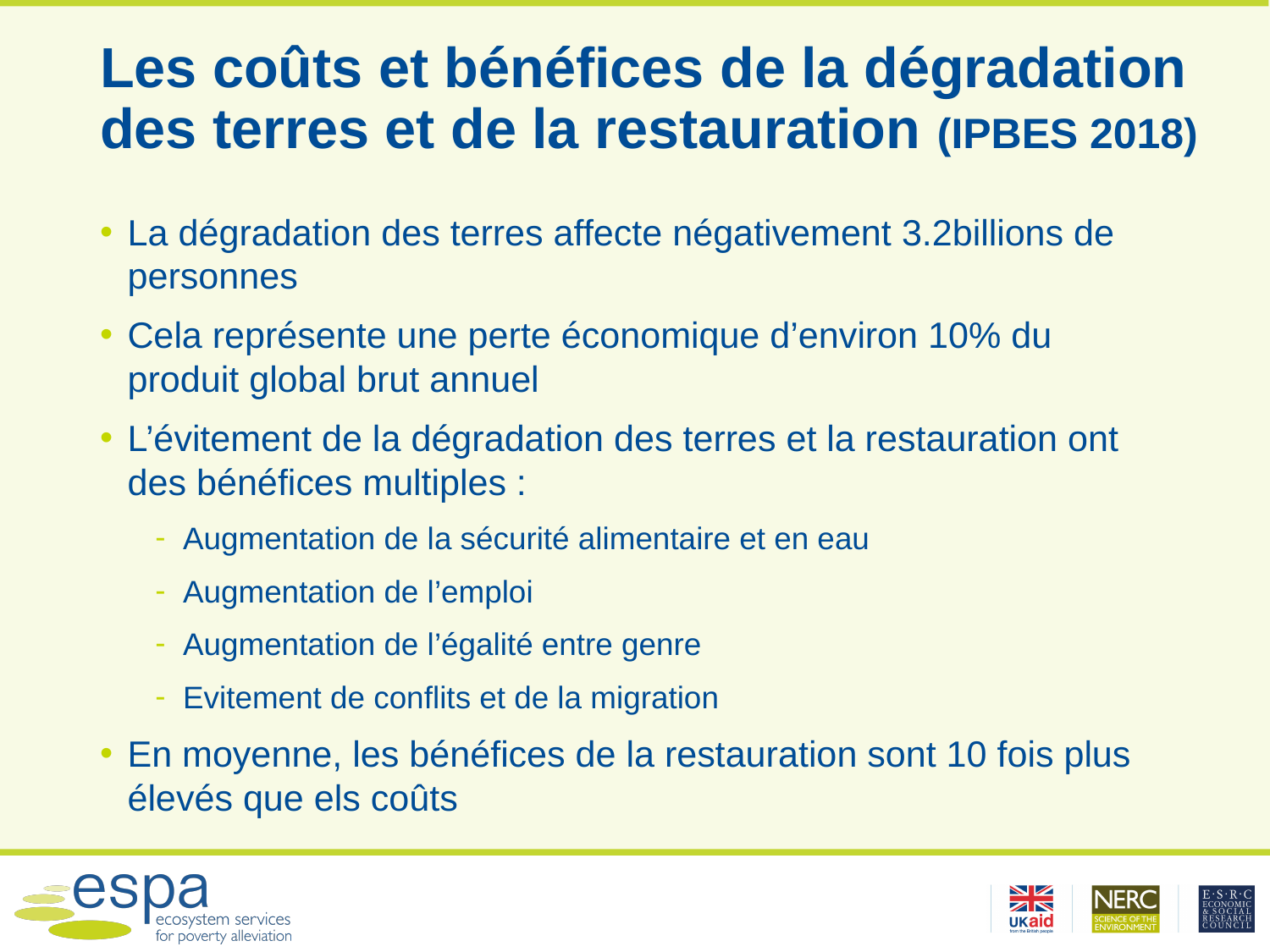

# Les coûts et bénéfices de la dégradation des terres et de la restauration (IPBES 2018)
La dégradation des terres affecte négativement 3.2billions de personnes
Cela représente une perte économique d’environ 10% du produit global brut annuel
L’évitement de la dégradation des terres et la restauration ont des bénéfices multiples :
Augmentation de la sécurité alimentaire et en eau
Augmentation de l’emploi
Augmentation de l’égalité entre genre
Evitement de conflits et de la migration
En moyenne, les bénéfices de la restauration sont 10 fois plus élevés que els coûts